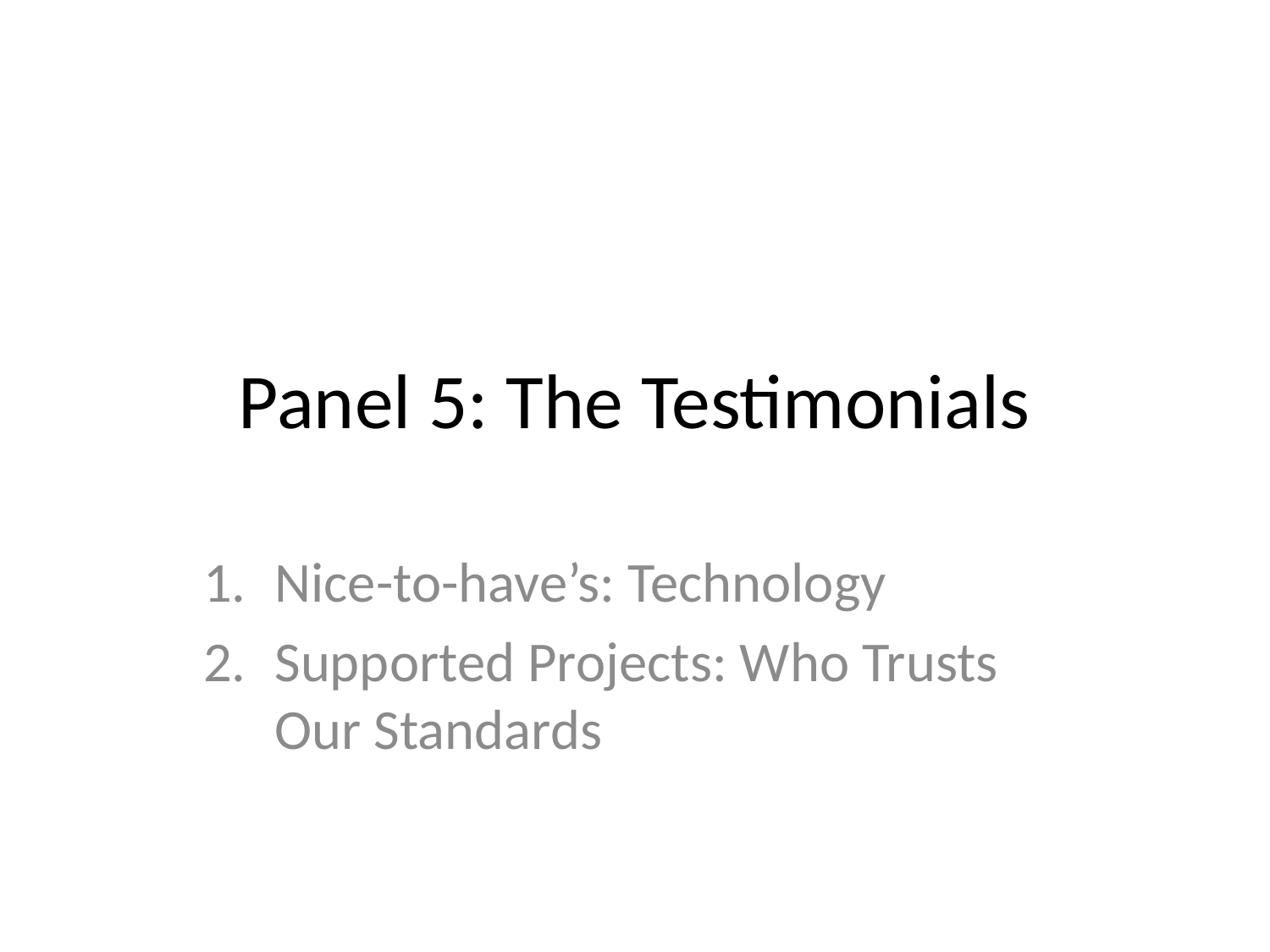

# Panel 5: The Testimonials
Nice-to-have’s: Technology
Supported Projects: Who Trusts Our Standards